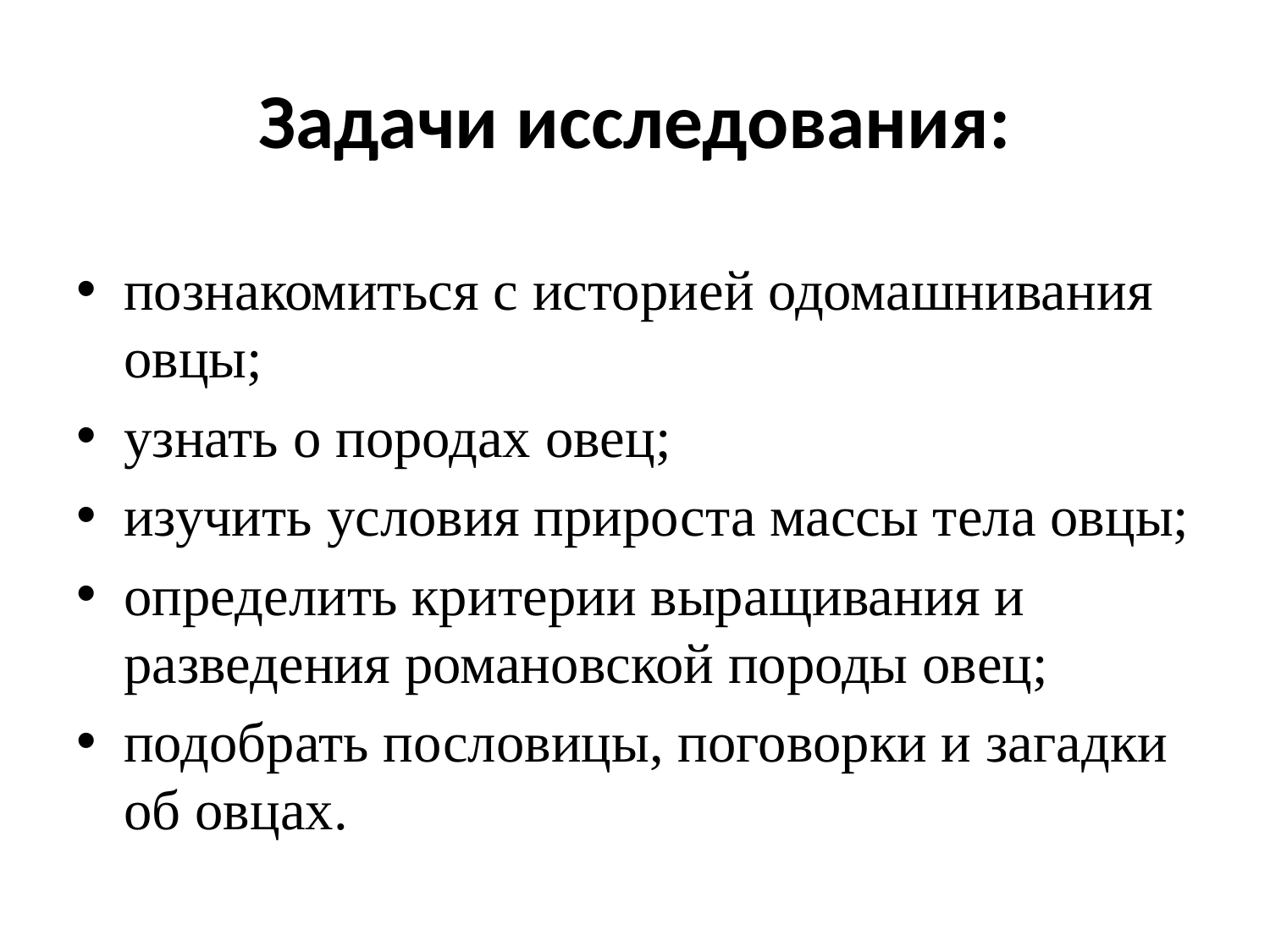

# Задачи исследования:

познакомиться с историей одомашнивания овцы;
узнать о породах овец;
изучить условия прироста массы тела овцы;
определить критерии выращивания и разведения романовской породы овец;
подобрать пословицы, поговорки и загадки об овцах.